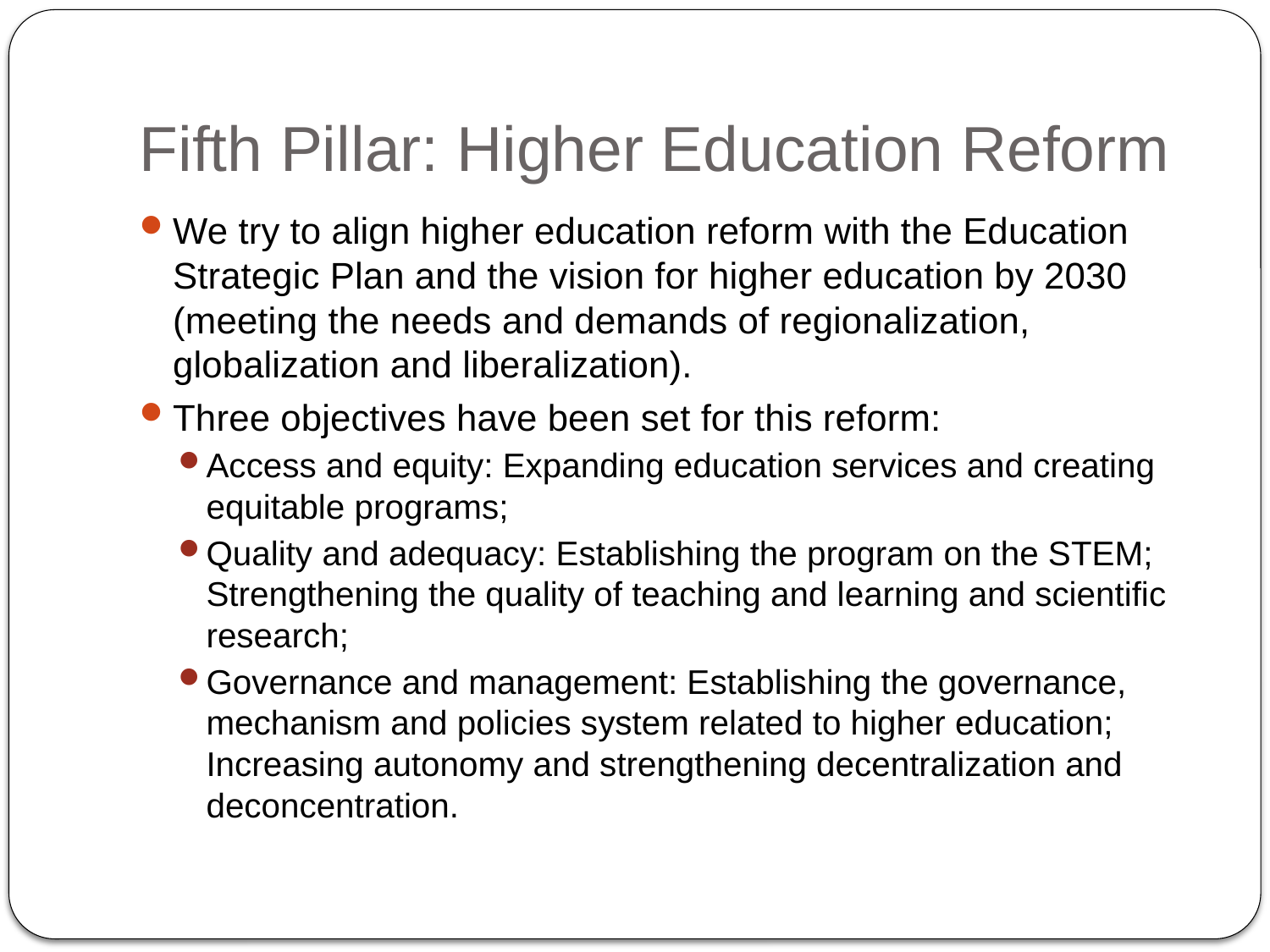

# Fifth Pillar: Higher Education Reform
We try to align higher education reform with the Education Strategic Plan and the vision for higher education by 2030 (meeting the needs and demands of regionalization, globalization and liberalization).
Three objectives have been set for this reform:
Access and equity: Expanding education services and creating equitable programs;
Quality and adequacy: Establishing the program on the STEM; Strengthening the quality of teaching and learning and scientific research;
Governance and management: Establishing the governance, mechanism and policies system related to higher education; Increasing autonomy and strengthening decentralization and deconcentration.